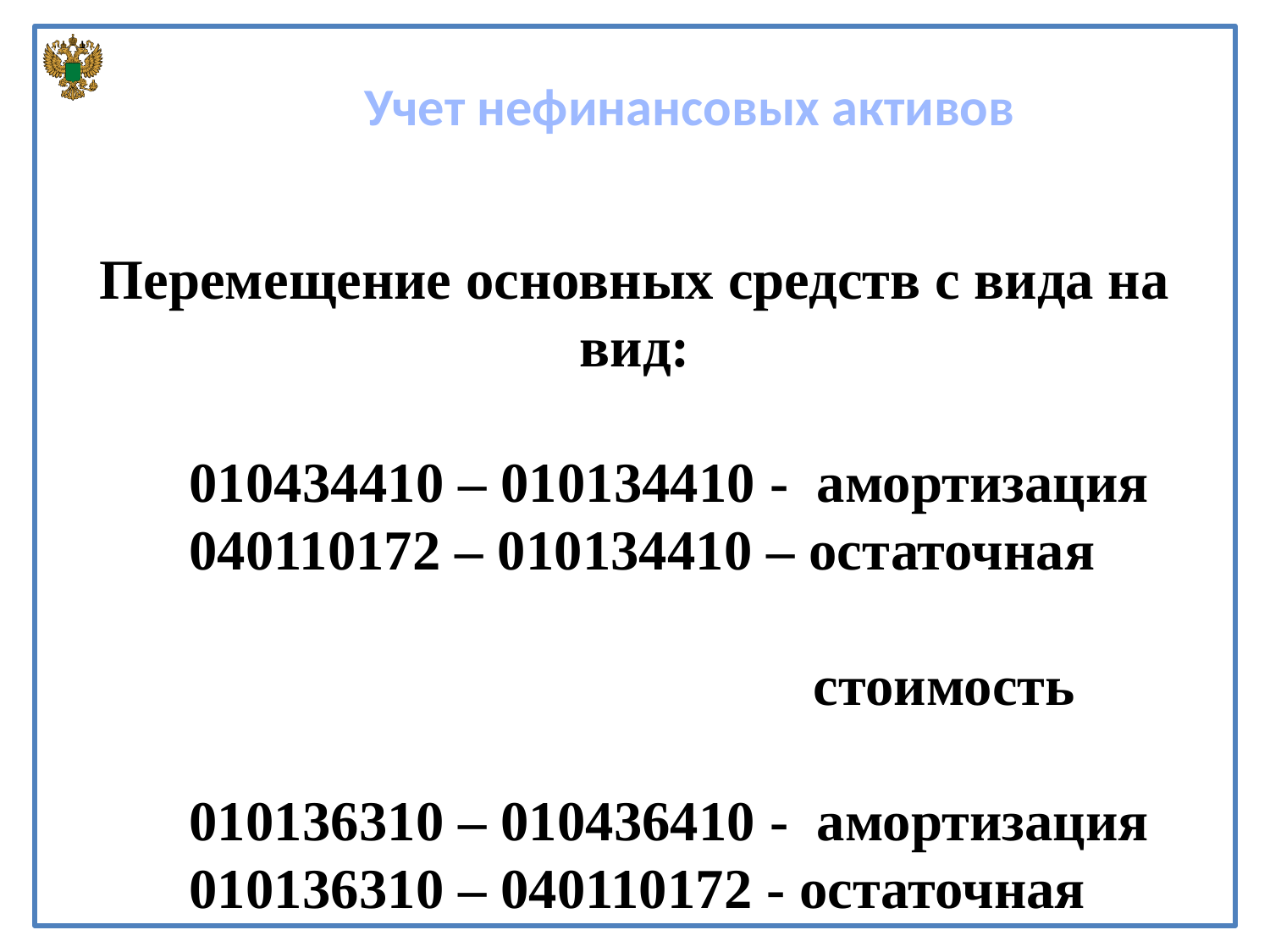

Учет нефинансовых активов

Перемещение основных средств с вида на вид:

          010434410 – 010134410 -  амортизация
          040110172 – 010134410 – остаточная
                                                      стоимость

          010136310 – 010436410 -  амортизация
          010136310 – 040110172 - остаточная
                                                      стоимость